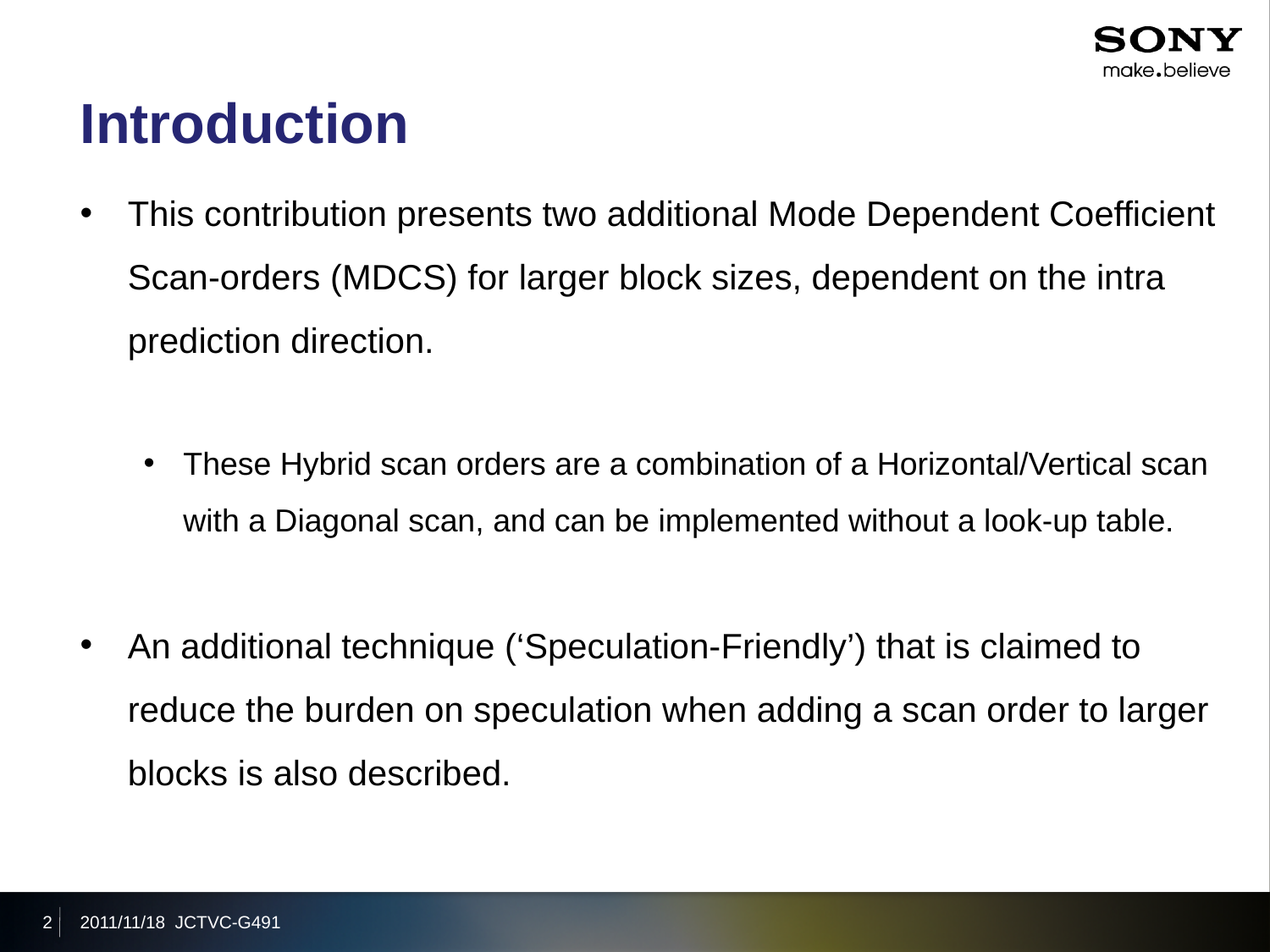

# Introduction
This contribution presents two additional Mode Dependent Coefficient Scan-orders (MDCS) for larger block sizes, dependent on the intra prediction direction.

These Hybrid scan orders are a combination of a Horizontal/Vertical scan with a Diagonal scan, and can be implemented without a look-up table.

An additional technique (‘Speculation-Friendly’) that is claimed to reduce the burden on speculation when adding a scan order to larger blocks is also described.

2
2011/11/18
JCTVC-G491